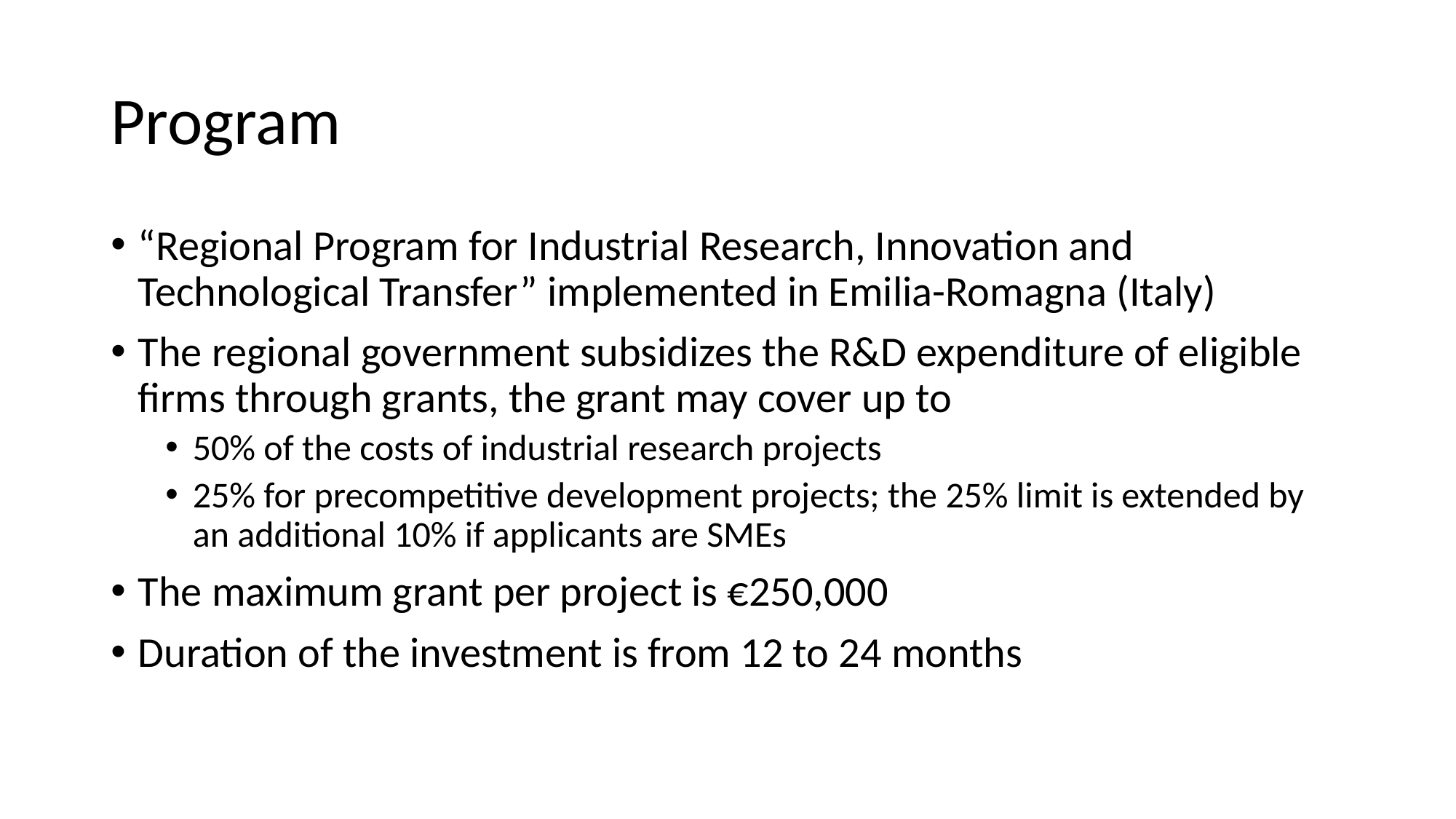

# Program
“Regional Program for Industrial Research, Innovation and Technological Transfer” implemented in Emilia-Romagna (Italy)
The regional government subsidizes the R&D expenditure of eligible firms through grants, the grant may cover up to
50% of the costs of industrial research projects
25% for precompetitive development projects; the 25% limit is extended by an additional 10% if applicants are SMEs
The maximum grant per project is €250,000
Duration of the investment is from 12 to 24 months